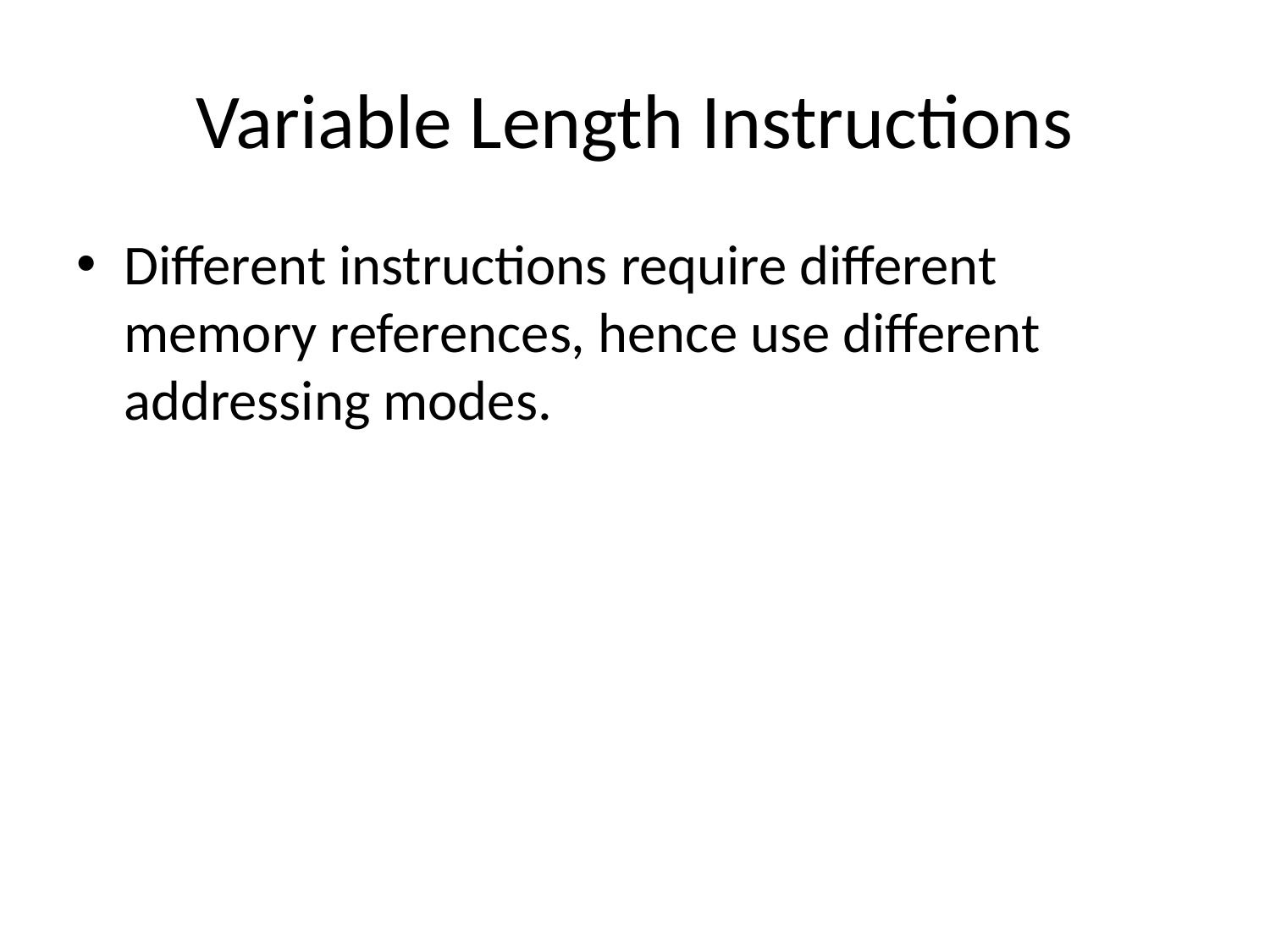

# Variable Length Instructions
Different instructions require different memory references, hence use different addressing modes.